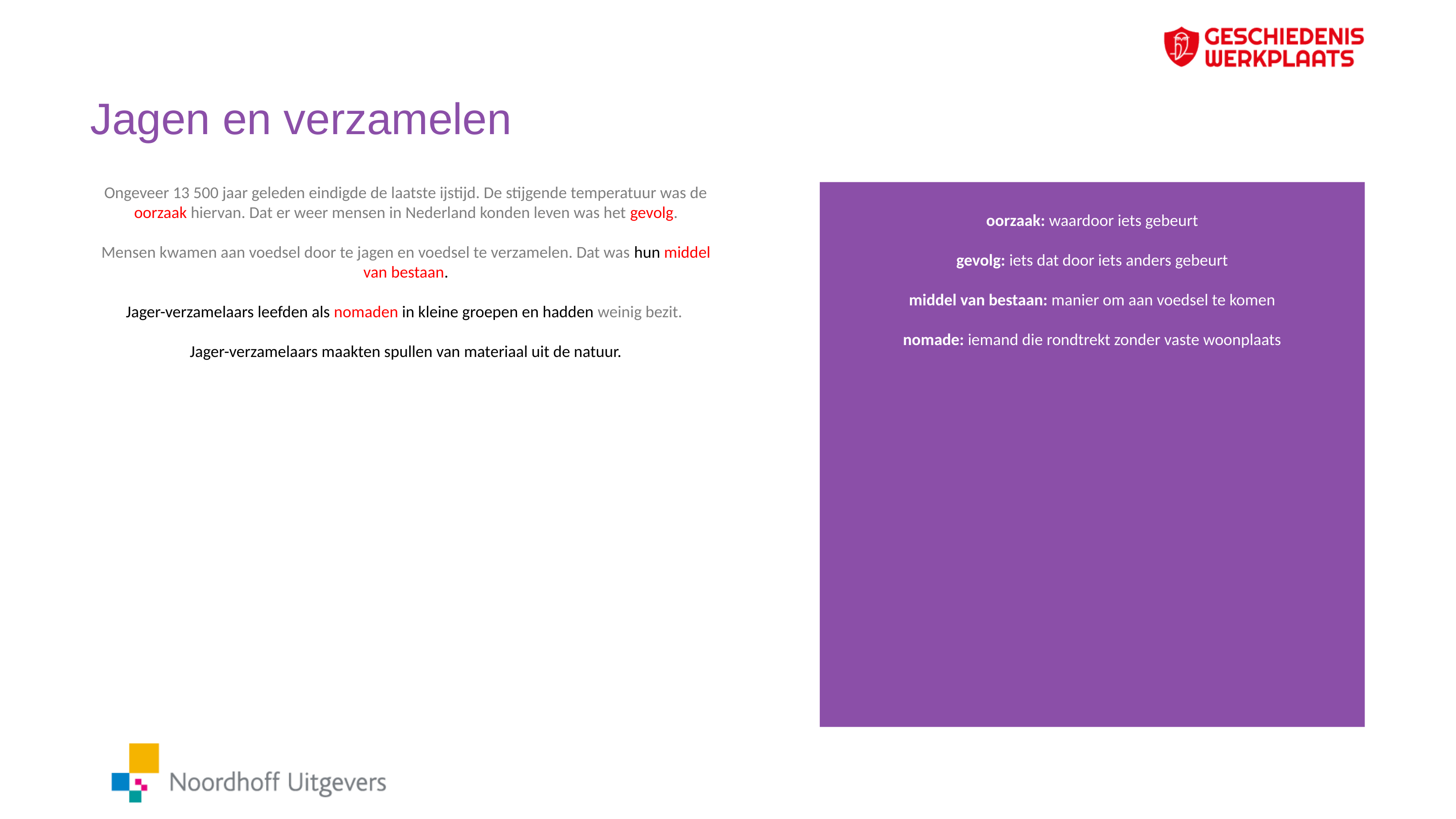

# Jagen en verzamelen
Ongeveer 13 500 jaar geleden eindigde de laatste ijstijd. De stijgende temperatuur was de oorzaak hiervan. Dat er weer mensen in Nederland konden leven was het gevolg.

Mensen kwamen aan voedsel door te jagen en voedsel te verzamelen. Dat was hun middel van bestaan.

Jager-verzamelaars leefden als nomaden in kleine groepen en hadden weinig bezit.

Jager-verzamelaars maakten spullen van materiaal uit de natuur.

oorzaak: waardoor iets gebeurt

gevolg: iets dat door iets anders gebeurt

middel van bestaan: manier om aan voedsel te komen

nomade: iemand die rondtrekt zonder vaste woonplaats